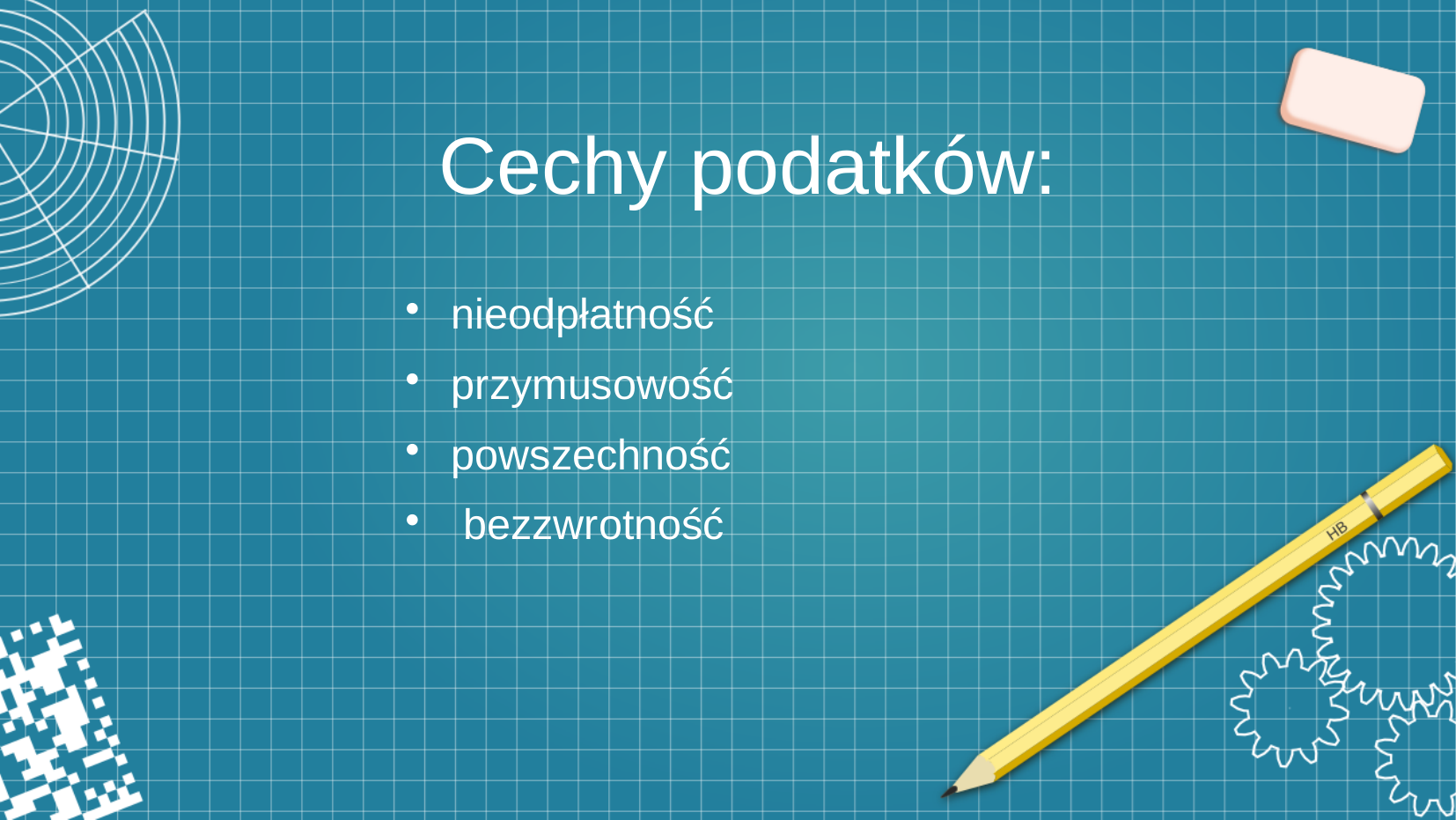

# Cechy podatków:
nieodpłatność
przymusowość
powszechność
 bezzwrotność